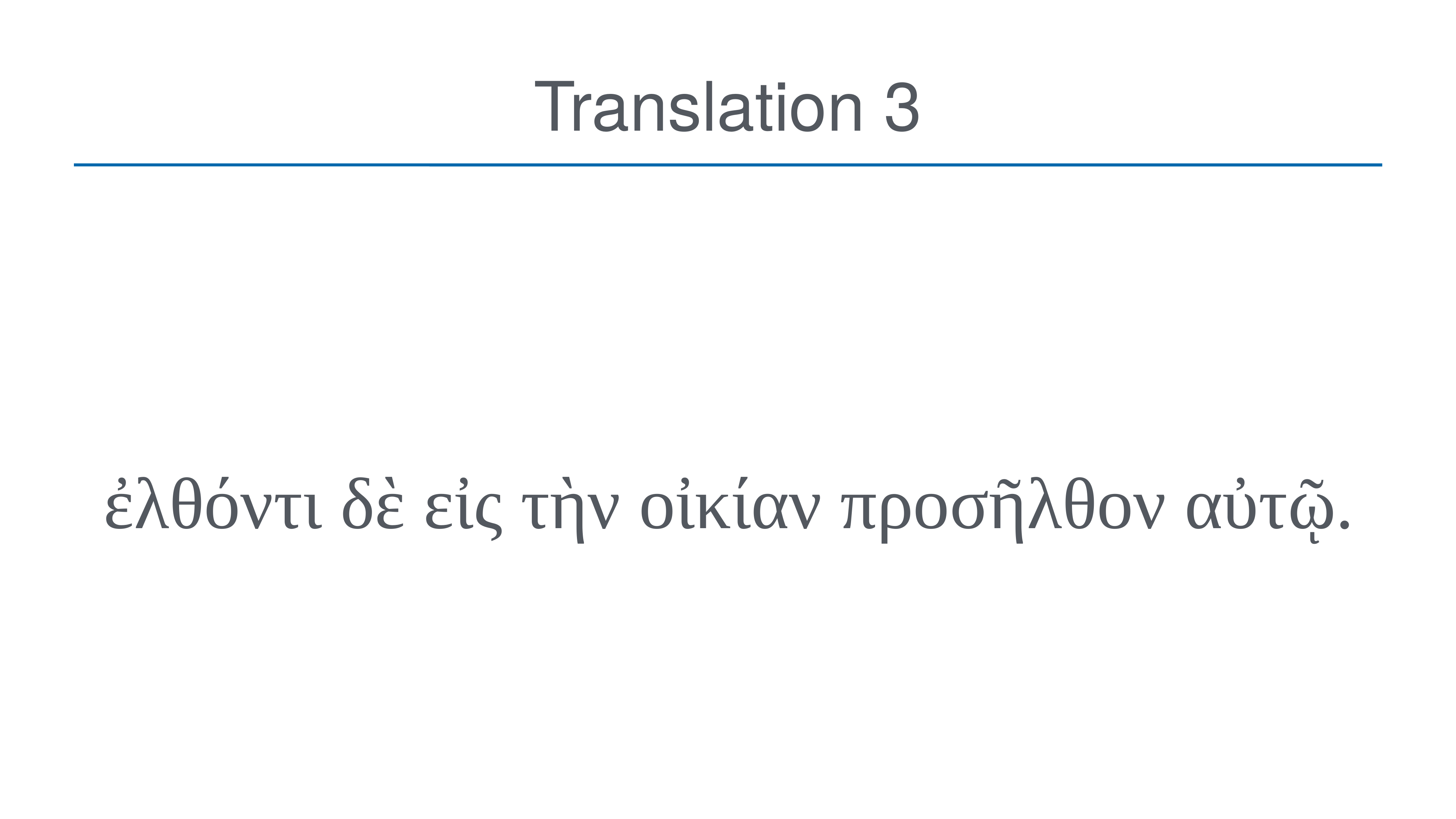

# Translation 3
ἐλθόντι δὲ εἰς τὴν οἰκίαν προσῆλθον αὐτῷ.